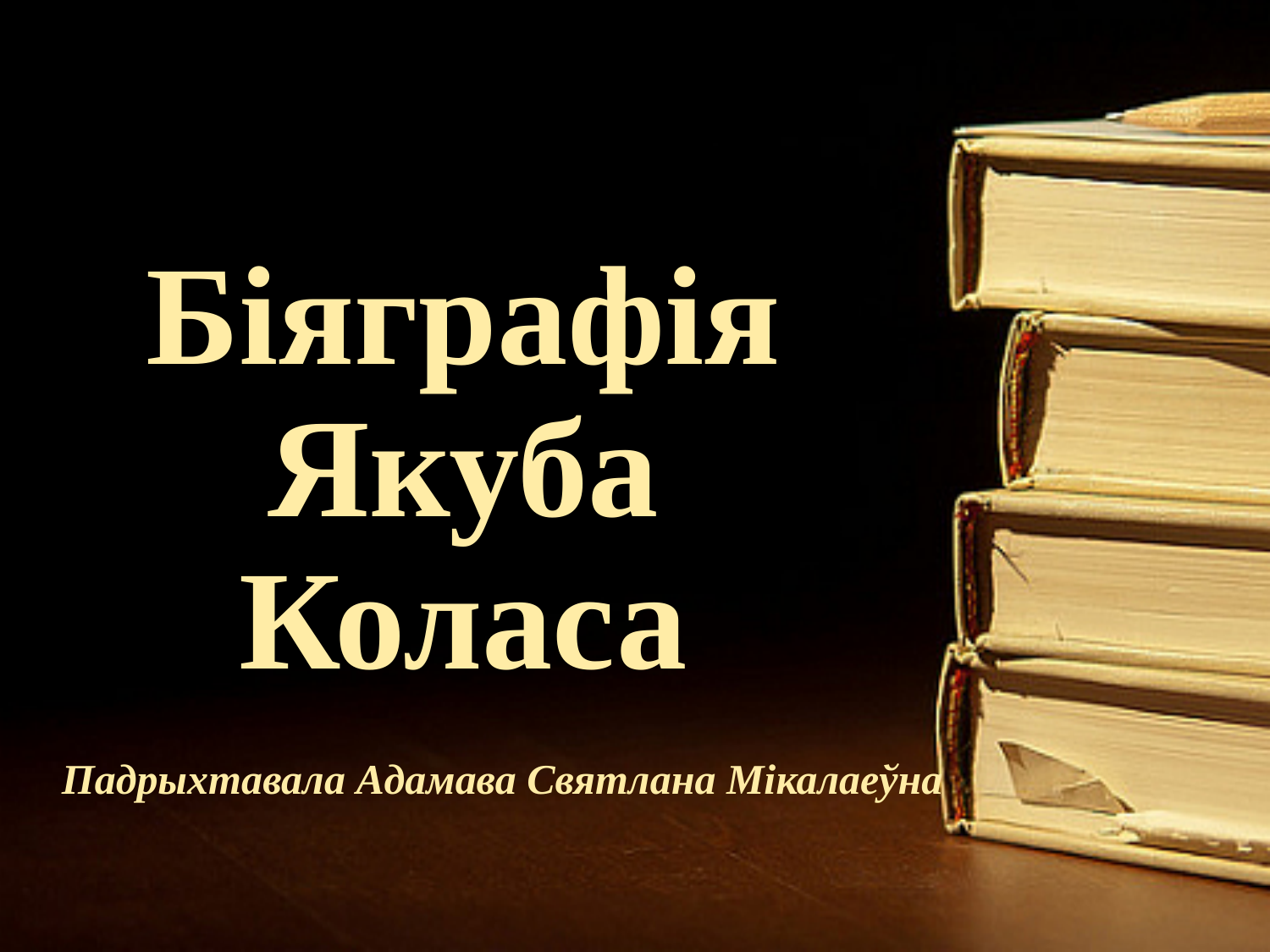

# Біяграфія Якуба Коласа
Падрыхтавала Адамава Святлана Мікалаеўна